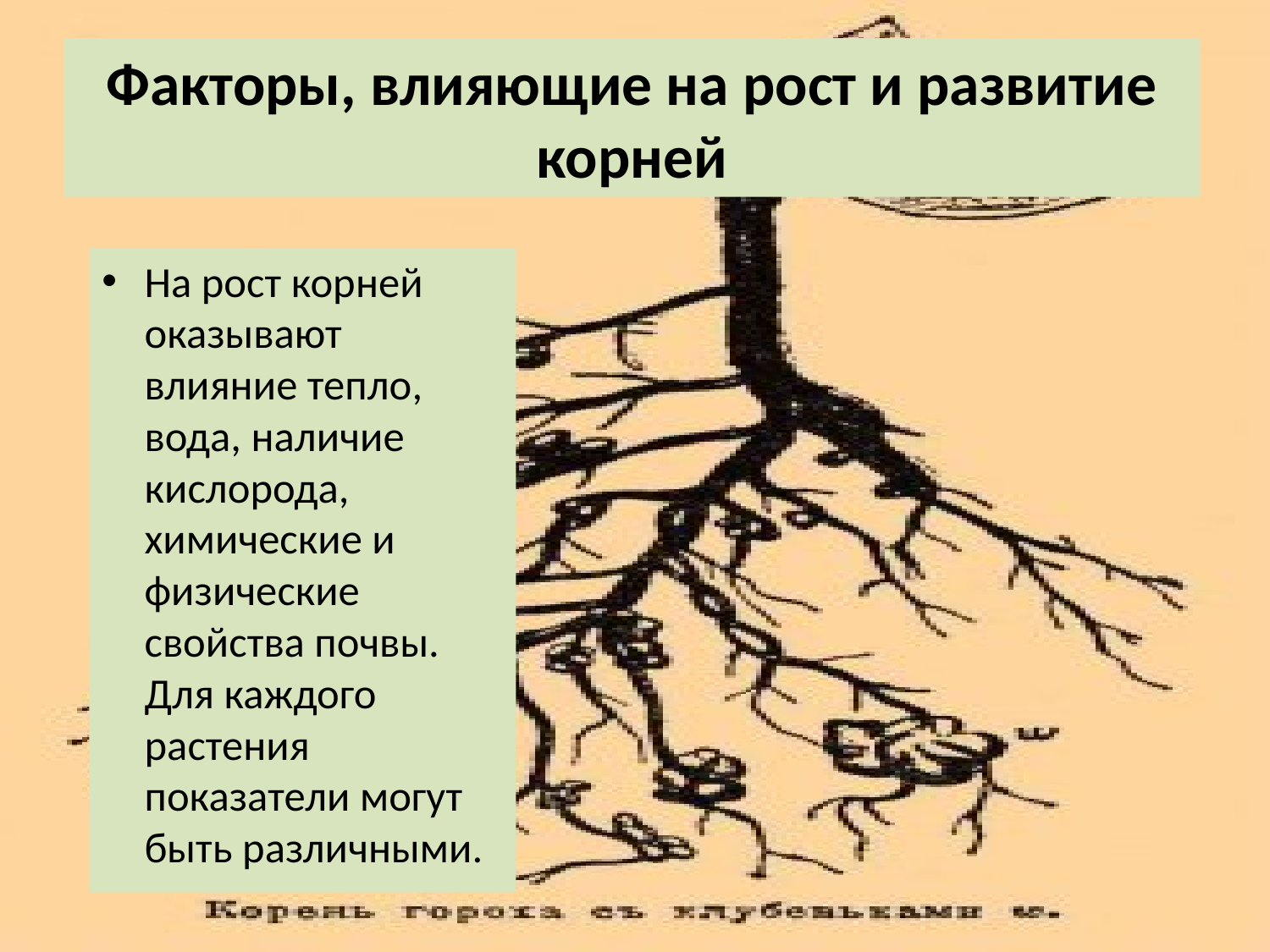

# Факторы, влияющие на рост и развитие корней
На рост корней оказывают влияние тепло, вода, наличие кислорода, химические и физические свойства почвы. Для каждого растения показатели могут быть различными.